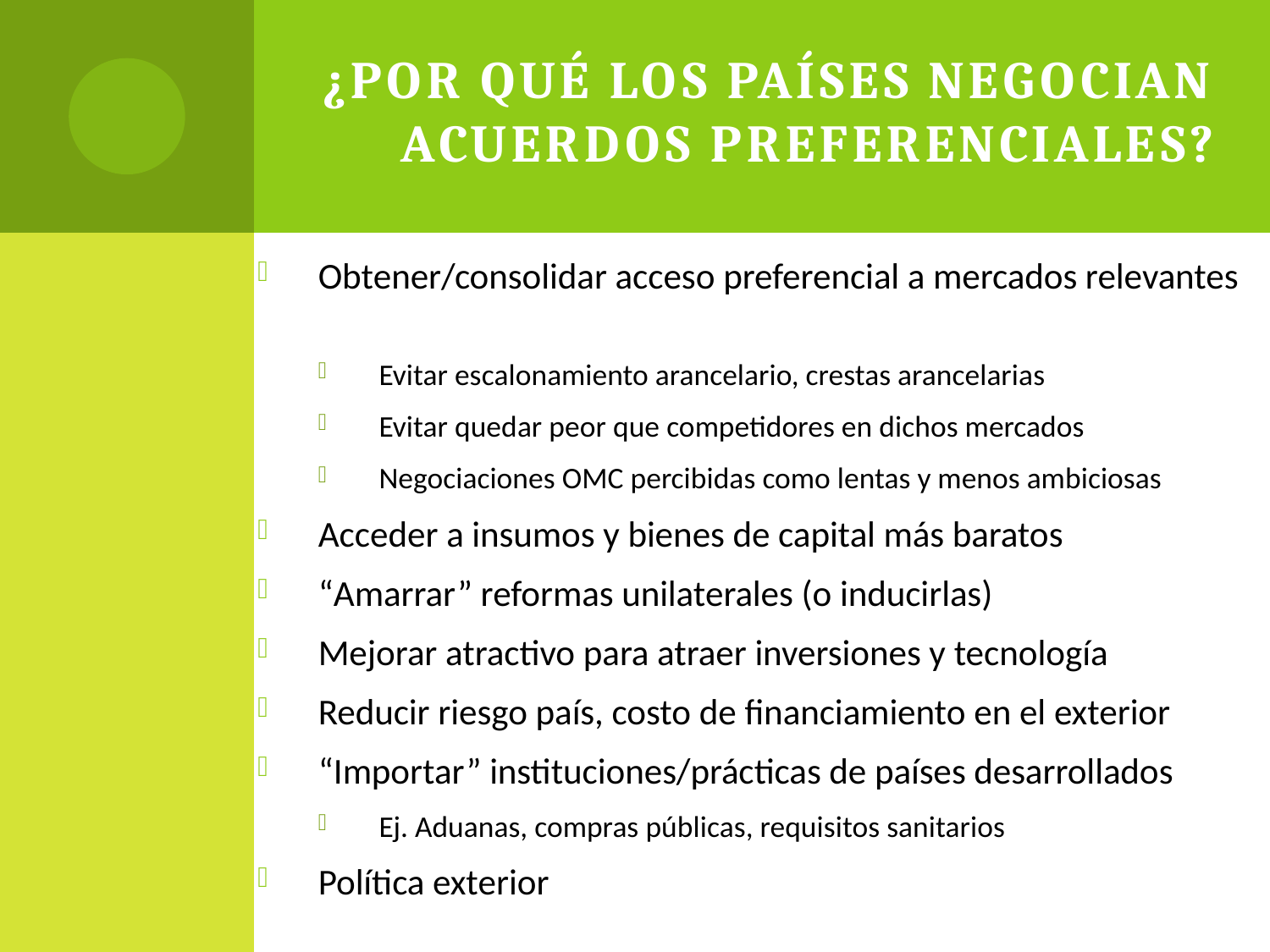

# ¿Por qué los países negocian acuerdos preferenciales?
Obtener/consolidar acceso preferencial a mercados relevantes
Evitar escalonamiento arancelario, crestas arancelarias
Evitar quedar peor que competidores en dichos mercados
Negociaciones OMC percibidas como lentas y menos ambiciosas
Acceder a insumos y bienes de capital más baratos
“Amarrar” reformas unilaterales (o inducirlas)
Mejorar atractivo para atraer inversiones y tecnología
Reducir riesgo país, costo de financiamiento en el exterior
“Importar” instituciones/prácticas de países desarrollados
Ej. Aduanas, compras públicas, requisitos sanitarios
Política exterior